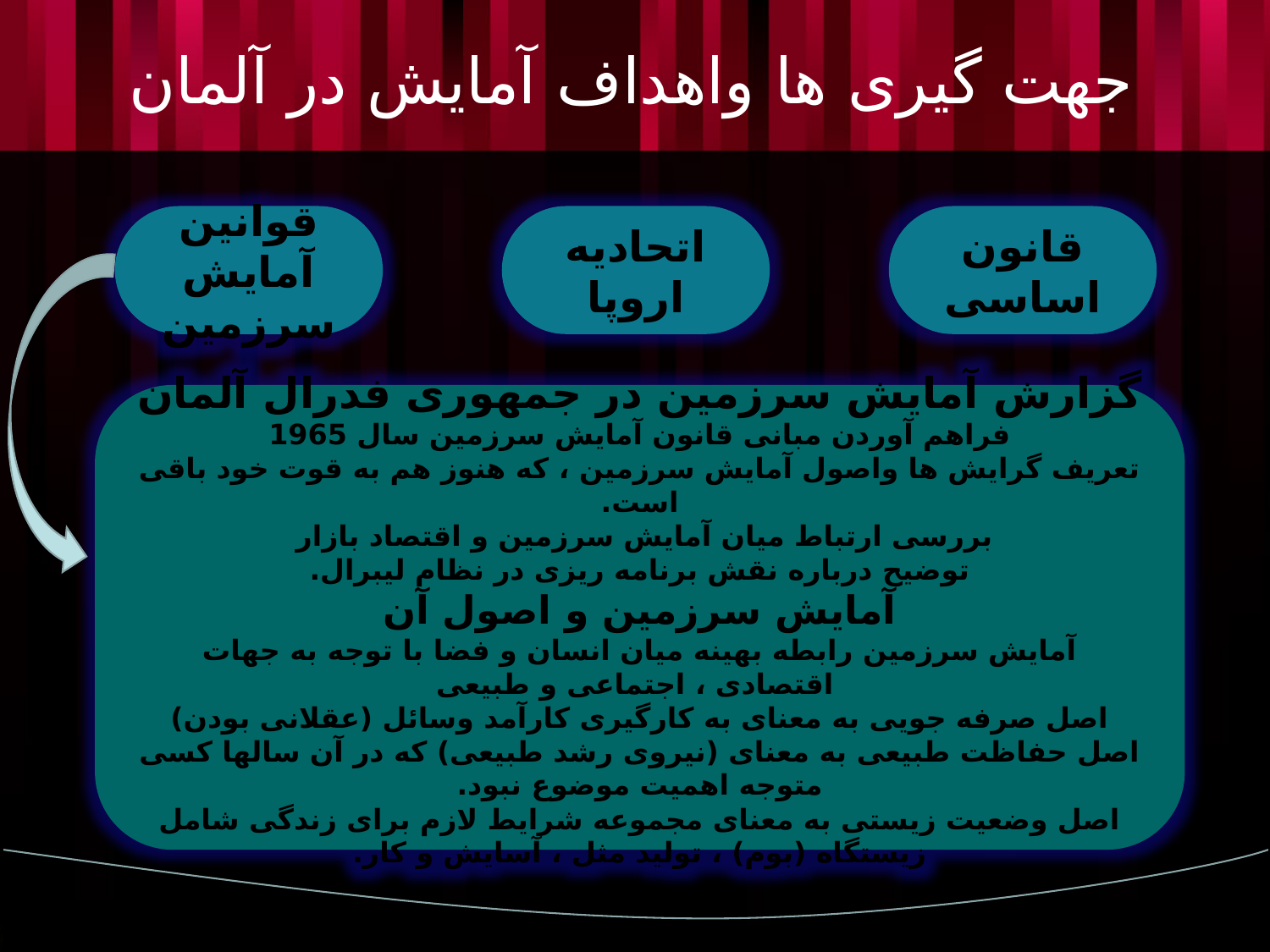

# جهت گیری ها واهداف آمایش در آلمان
قوانین آمایش سرزمین
قانون اساسی
اتحادیه اروپا

گزارش آمایش سرزمین در جمهوری فدرال آلمان
فراهم آوردن مبانی قانون آمایش سرزمین سال 1965
تعریف گرایش ها واصول آمایش سرزمین ، که هنوز هم به قوت خود باقی است.
بررسی ارتباط میان آمایش سرزمین و اقتصاد بازار
توضیح درباره نقش برنامه ریزی در نظام لیبرال.
آمایش سرزمین و اصول آن
آمایش سرزمین رابطه بهینه میان انسان و فضا با توجه به جهات اقتصادی ، اجتماعی و طبیعی
اصل صرفه جویی به معنای به کارگیری کارآمد وسائل (عقلانی بودن)
اصل حفاظت طبیعی به معنای (نیروی رشد طبیعی) که در آن سالها کسی متوجه اهمیت موضوع نبود.
اصل وضعیت زیستی به معنای مجموعه شرایط لازم برای زندگی شامل زیستگاه (بوم) ، تولید مثل ، آسایش و کار.